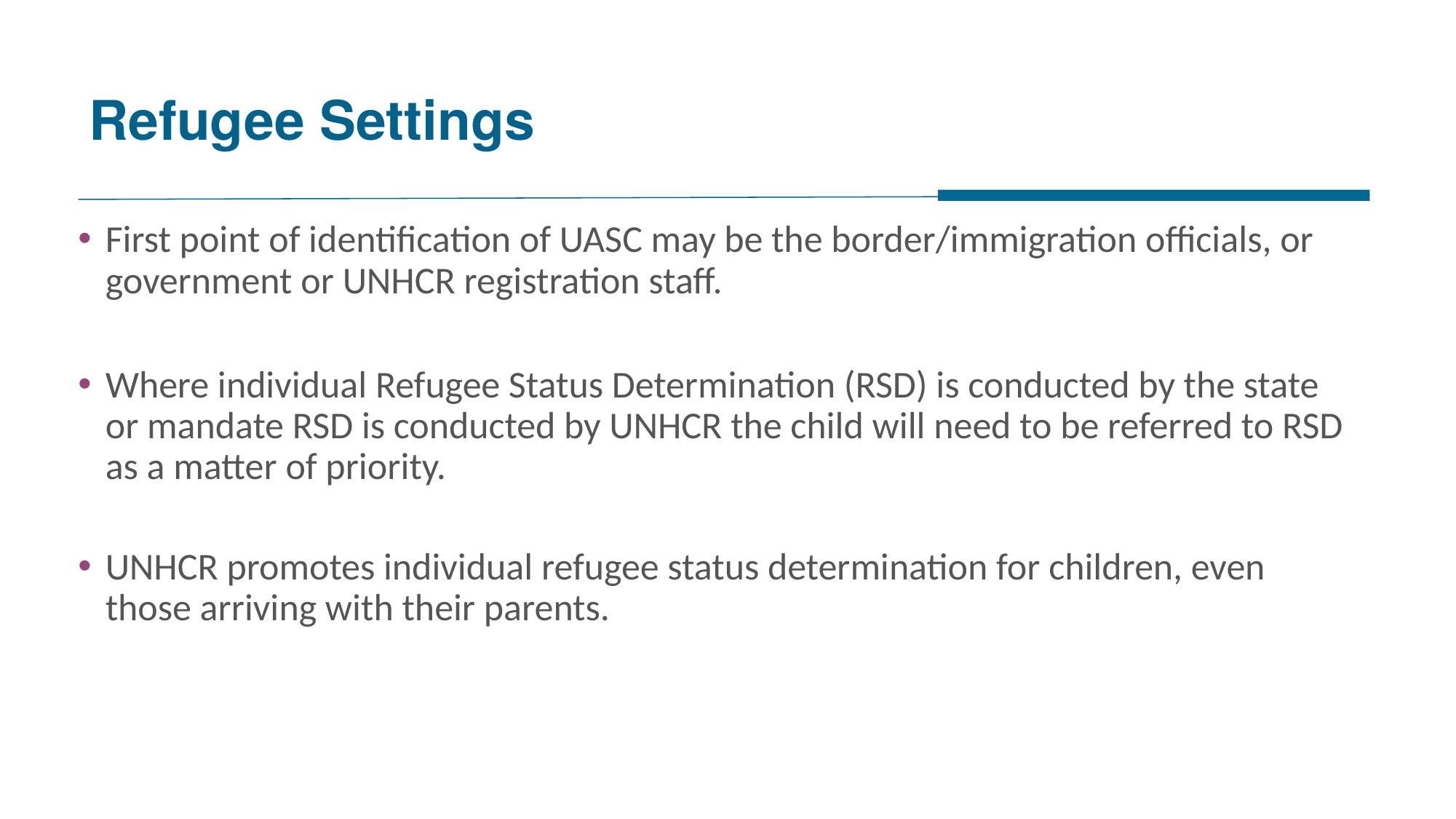

# Refugee Settings
First point of identification of UASC may be the border/immigration officials, or government or UNHCR registration staff.
Where individual Refugee Status Determination (RSD) is conducted by the state or mandate RSD is conducted by UNHCR the child will need to be referred to RSD as a matter of priority.
UNHCR promotes individual refugee status determination for children, even those arriving with their parents.